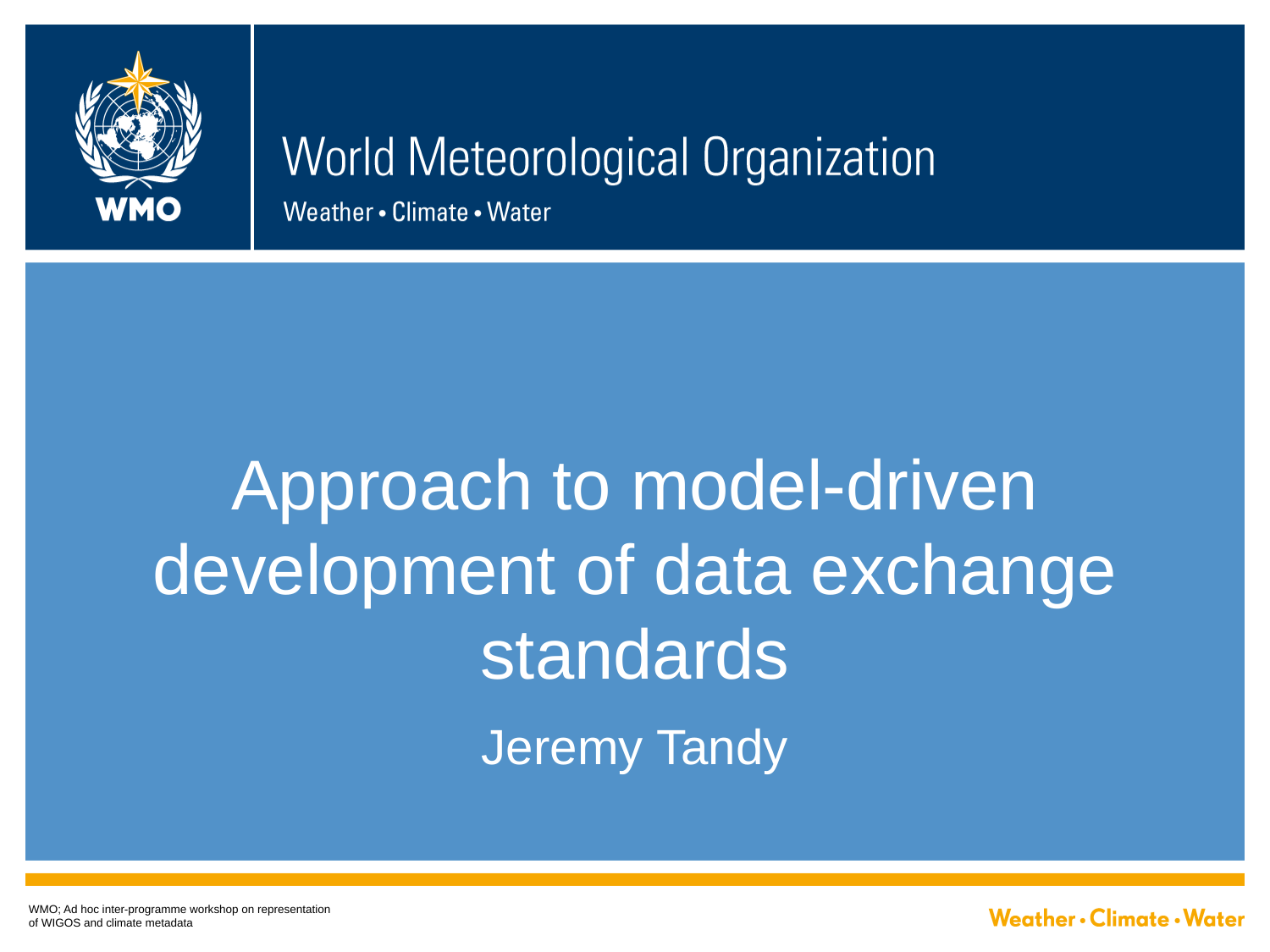

# Approach to model-driven development of data exchange standards
Jeremy Tandy
WMO; Ad hoc inter-programme workshop on representation of WIGOS and climate metadata